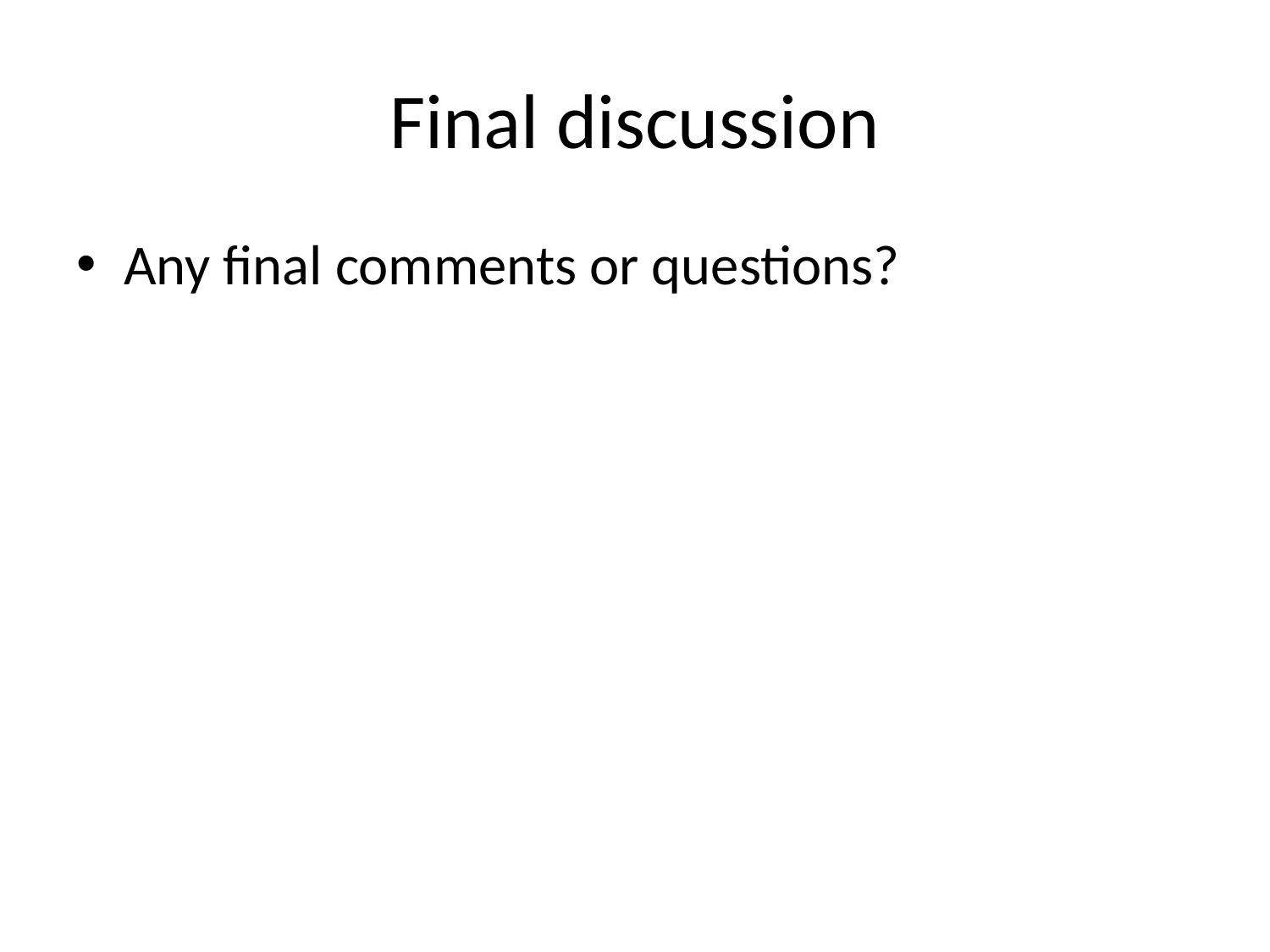

# Final discussion
Any final comments or questions?